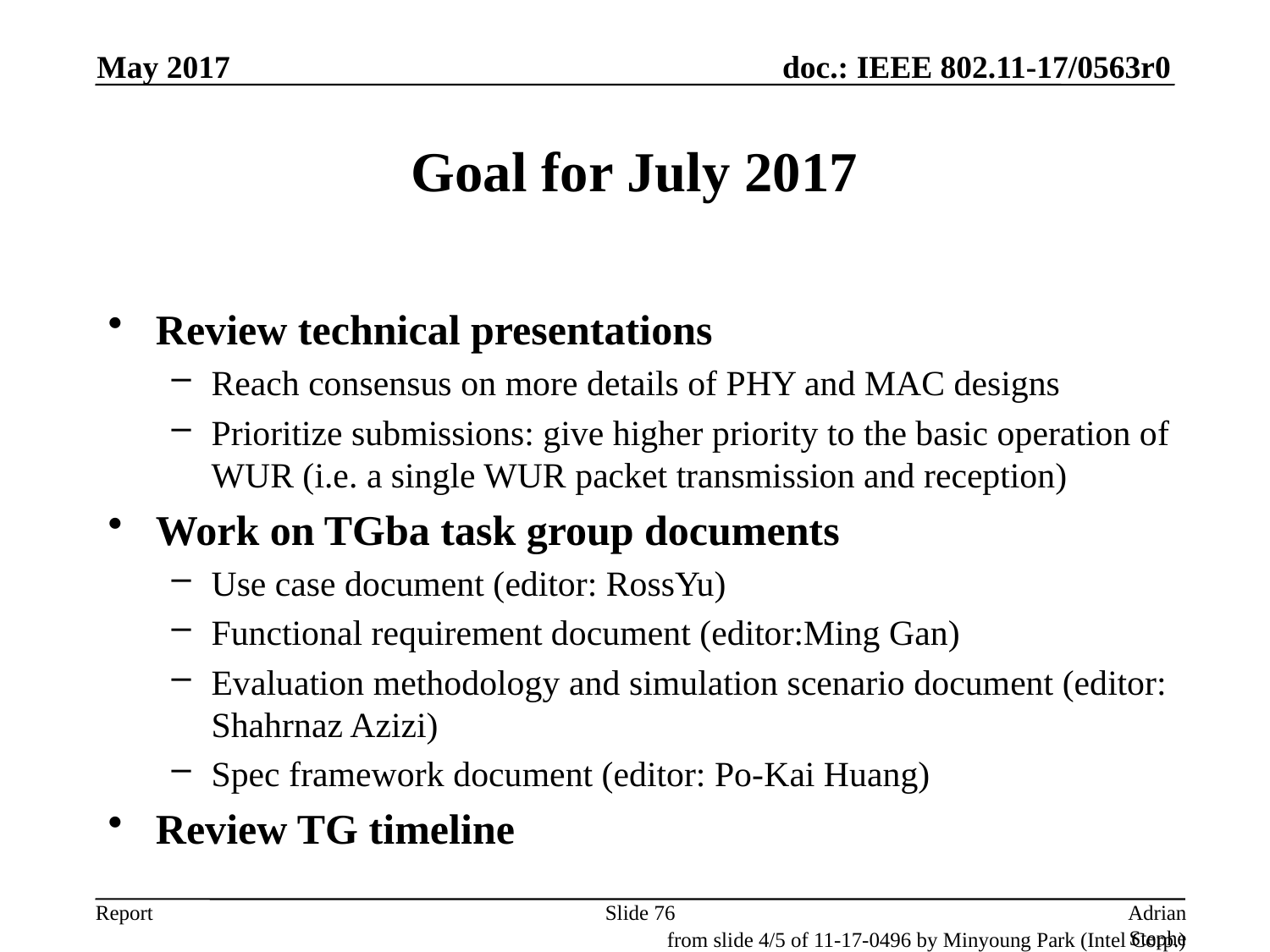

May 2017
# Goal for July 2017
Review technical presentations
Reach consensus on more details of PHY and MAC designs
Prioritize submissions: give higher priority to the basic operation of WUR (i.e. a single WUR packet transmission and reception)
Work on TGba task group documents
Use case document (editor: RossYu)
Functional requirement document (editor:Ming Gan)
Evaluation methodology and simulation scenario document (editor: Shahrnaz Azizi)
Spec framework document (editor: Po-Kai Huang)
Review TG timeline

Slide 76
Adrian Stephens, Intel Corporation
from slide 4/5 of 11-17-0496 by Minyoung Park (Intel Corp.)